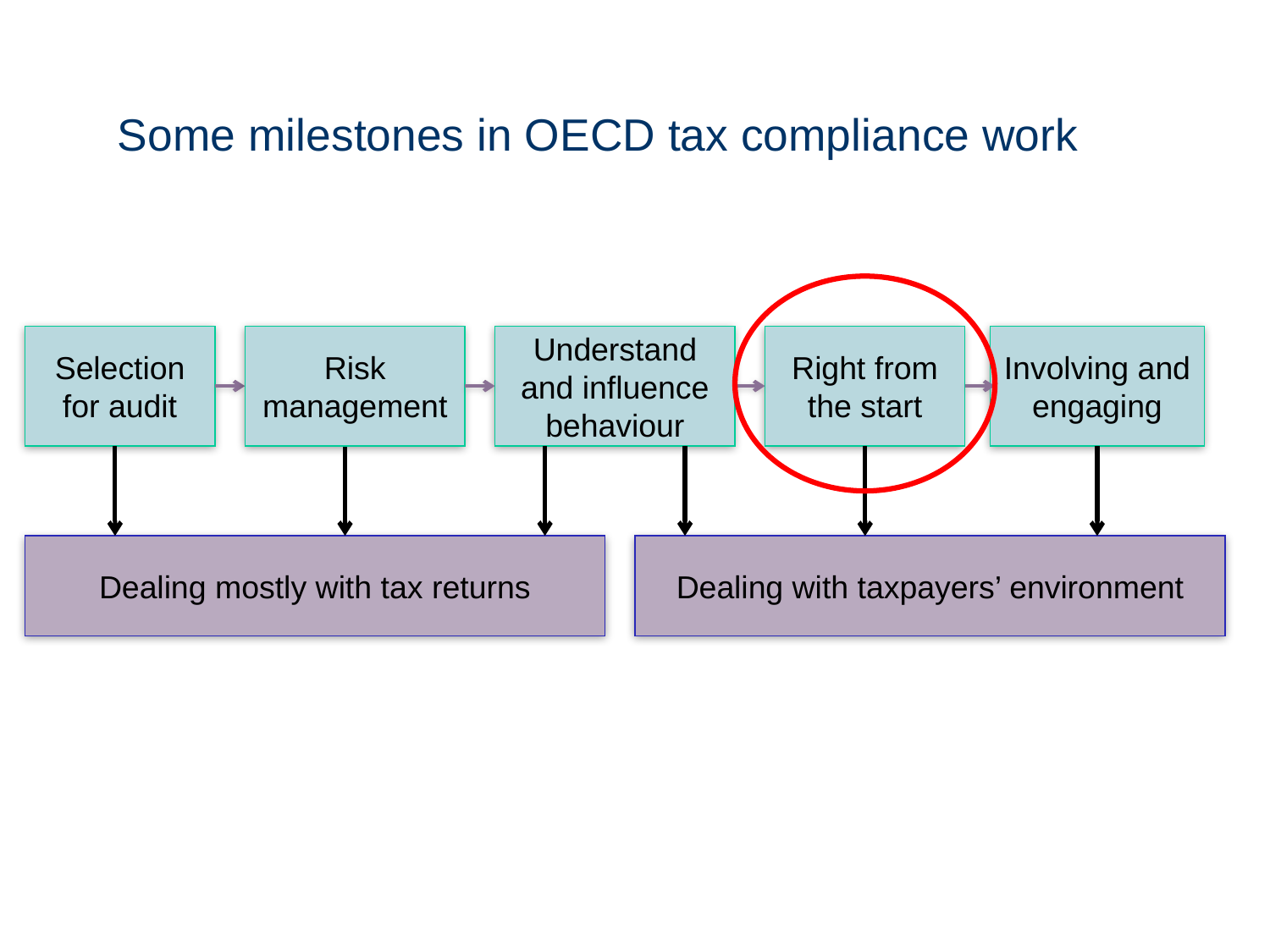

Some milestones in OECD tax compliance work

Selection for audit
Risk management
Understand and influence behaviour
Right from the start
Involving and engaging
Dealing mostly with tax returns
Dealing with taxpayers’ environment